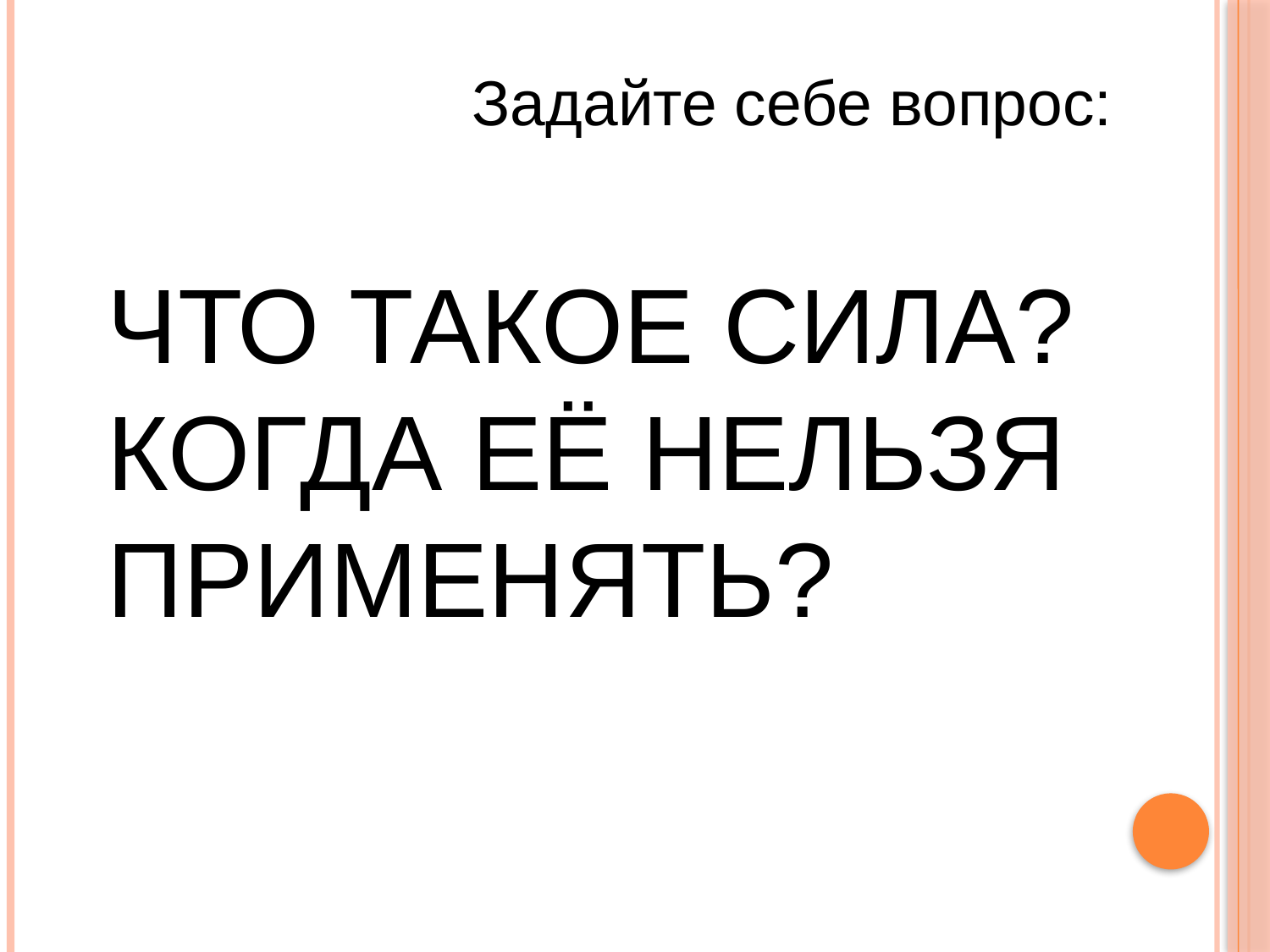

Задайте себе вопрос:
# Что такое сила? Когда её нельзя применять?